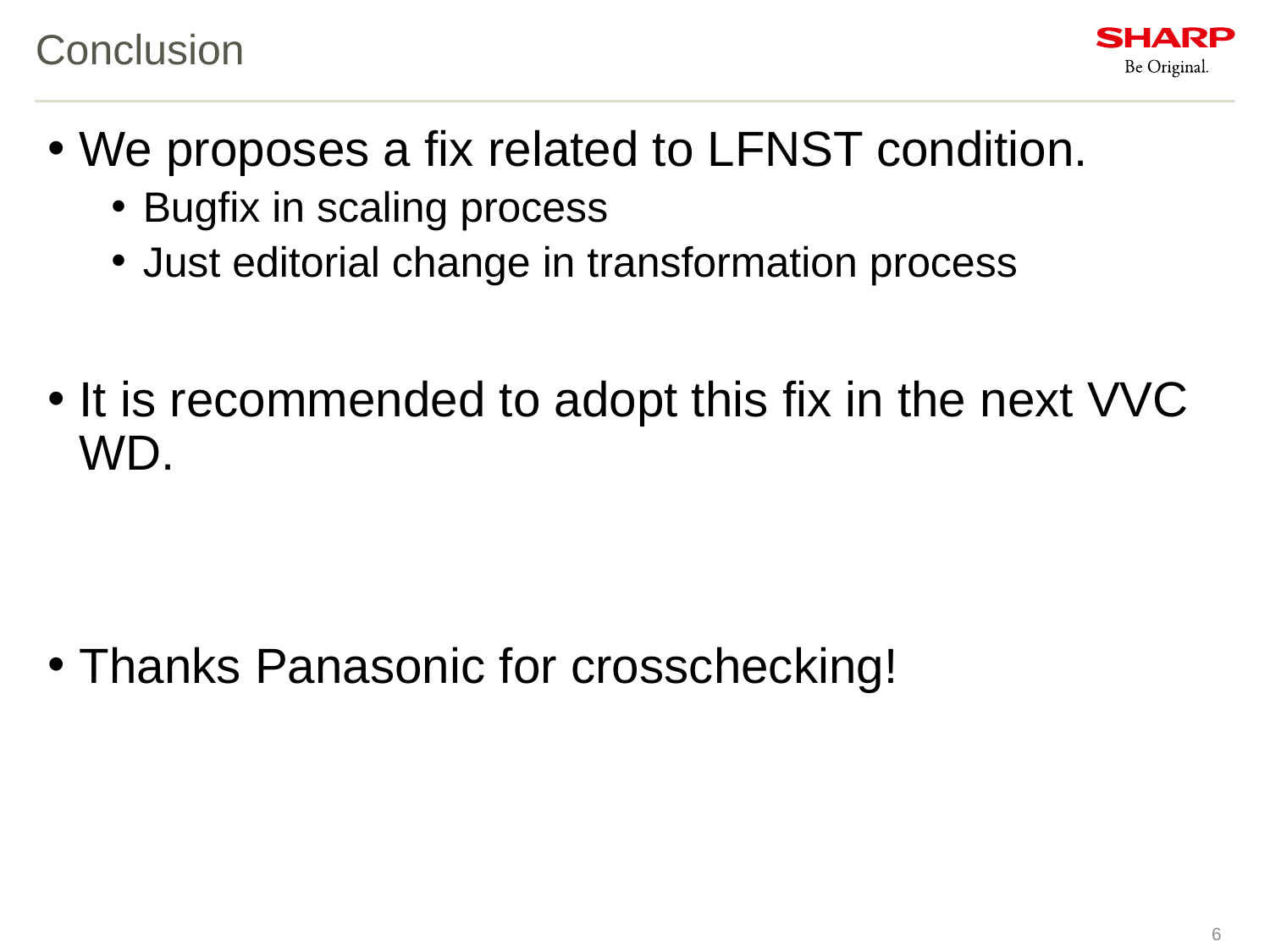

# Conclusion
We proposes a fix related to LFNST condition.
Bugfix in scaling process
Just editorial change in transformation process

It is recommended to adopt this fix in the next VVC WD.

Thanks Panasonic for crosschecking!
6